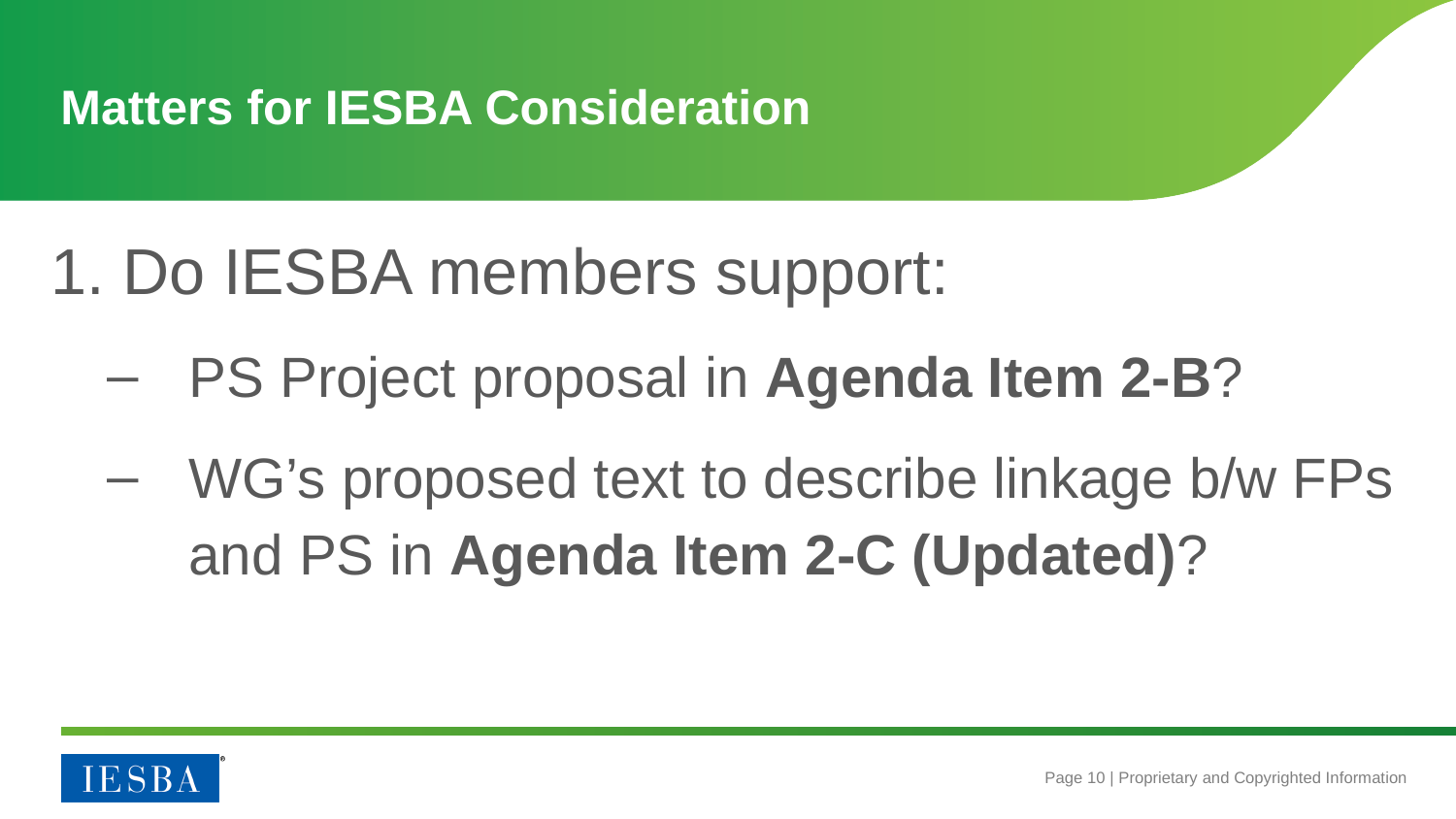

# Matters for IESBA Consideration
 Do IESBA members support:
PS Project proposal in Agenda Item 2-B?
WG’s proposed text to describe linkage b/w FPs and PS in Agenda Item 2-C (Updated)?